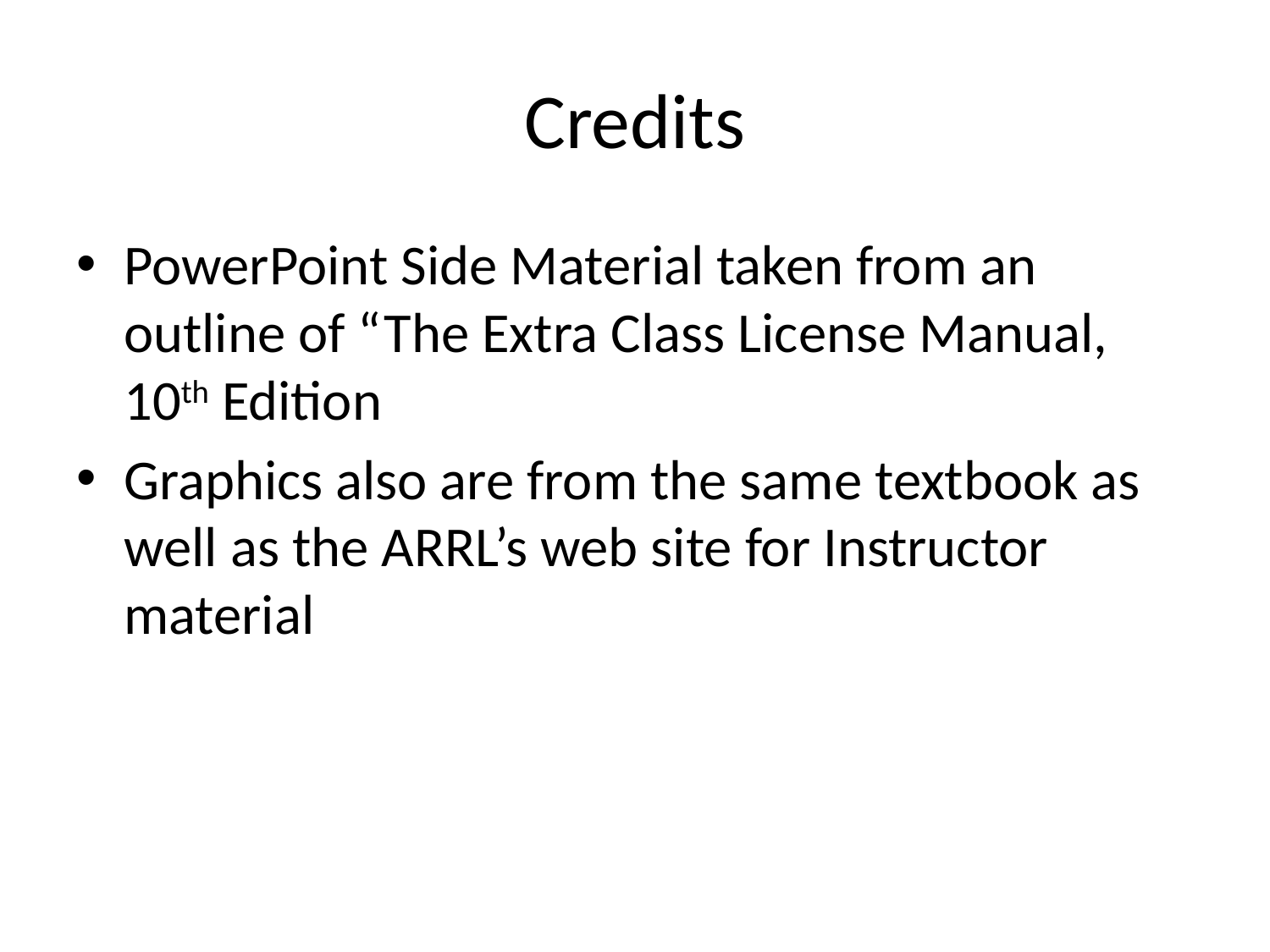

# Credits
PowerPoint Side Material taken from an outline of “The Extra Class License Manual, 10th Edition
Graphics also are from the same textbook as well as the ARRL’s web site for Instructor material